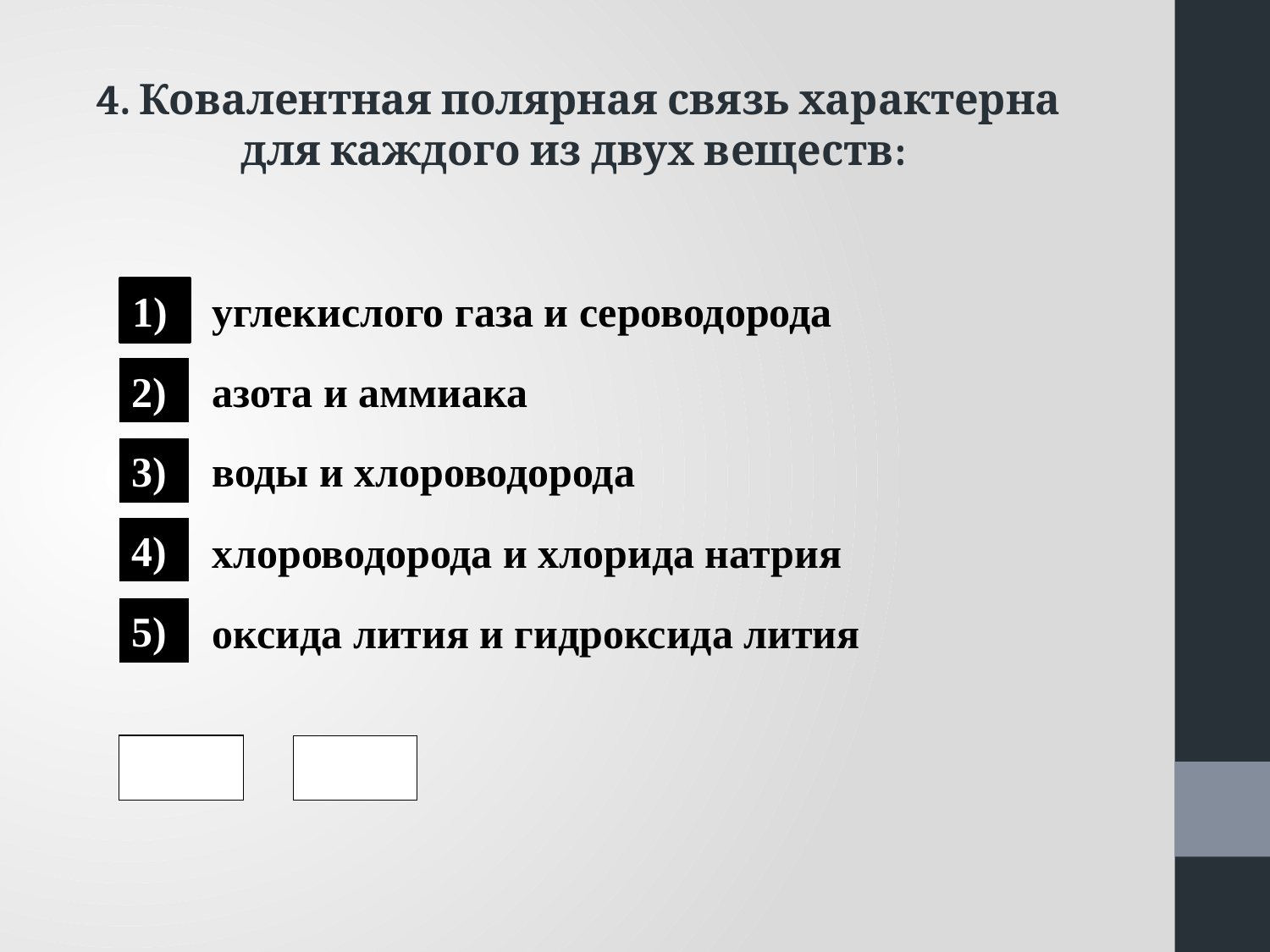

4. Ко­ва­лент­ная по­ляр­ная связь ха­рак­тер­на для каж­до­го из двух ве­ществ:
уг­ле­кис­ло­го газа и се­ро­во­до­ро­да
1)
азота и ам­ми­а­ка
2)
воды и хло­ро­во­до­ро­да
3)
4)
хло­ро­во­до­ро­да и хло­ри­да на­трия
5)
ок­си­да лития и гид­рок­си­да лития
1

3